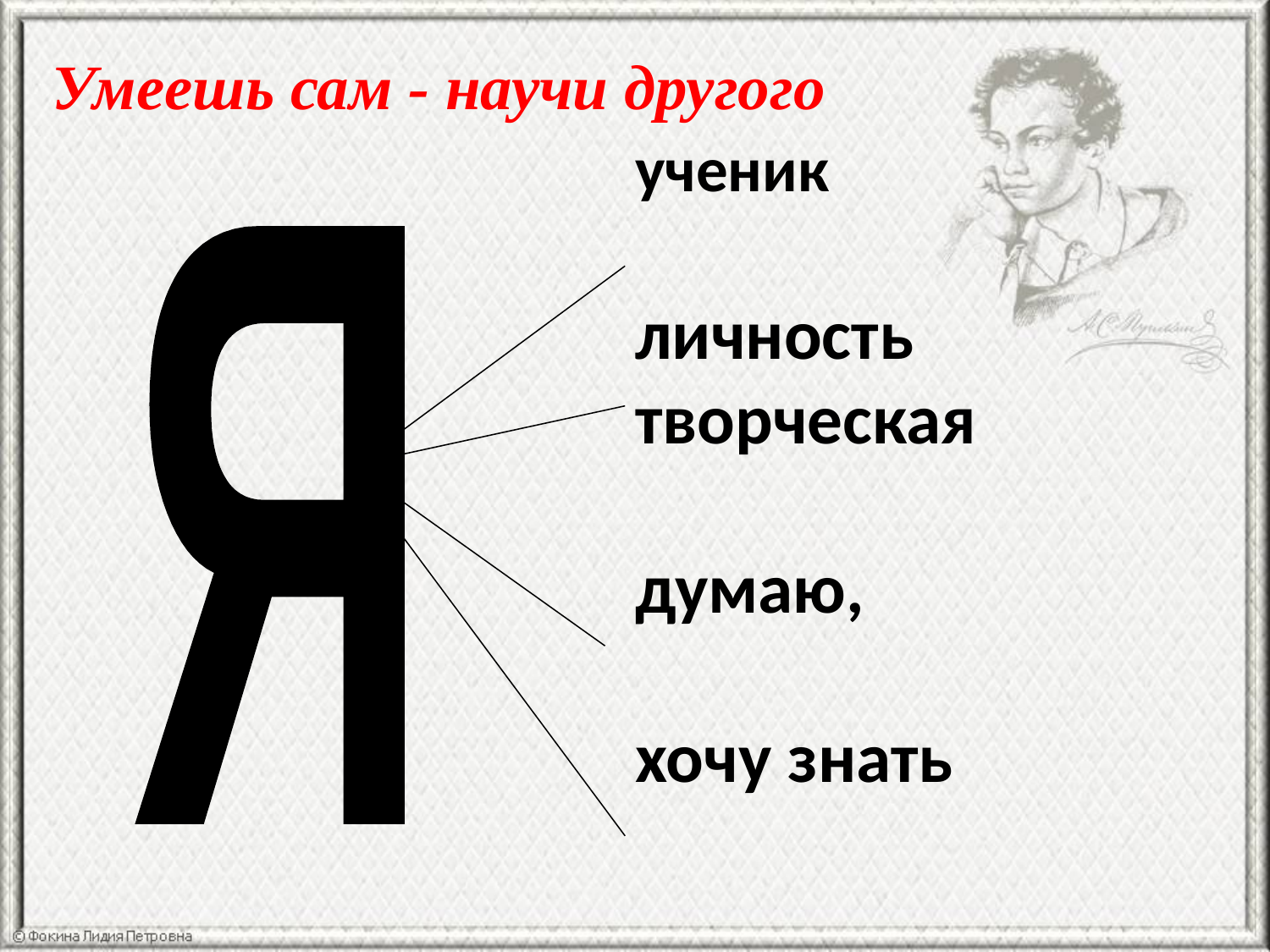

Умеешь сам - научи другого
ученик

личность
творческая

думаю,

хочу знать
Я